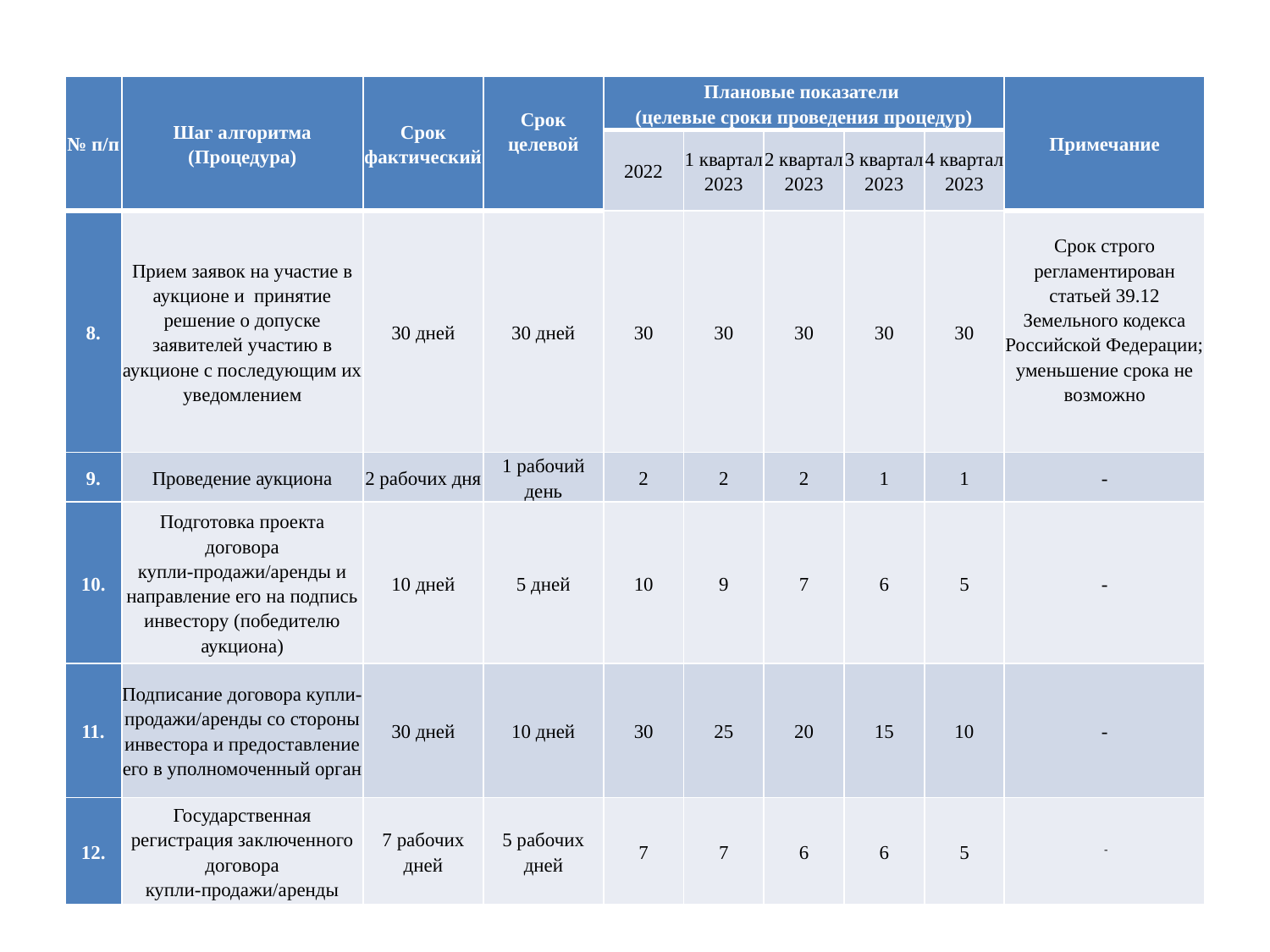

| № п/п | Шаг алгоритма (Процедура) | Срок фактический | Срок целевой | Плановые показатели (целевые сроки проведения процедур) |  |  |  |  | Примечание |
| --- | --- | --- | --- | --- | --- | --- | --- | --- | --- |
|  |  |  |  | 2022 | 1 квартал 2023 | 2 квартал 2023 | 3 квартал 2023 | 4 квартал 2023 |  |
| 8. | Прием заявок на участие в аукционе и принятие решение о допуске заявителей участию в аукционе с последующим их уведомлением | 30 дней | 30 дней | 30 | 30 | 30 | 30 | 30 | Срок строго регламентирован статьей 39.12 Земельного кодекса Российской Федерации; уменьшение срока не возможно |
| 9. | Проведение аукциона | 2 рабочих дня | 1 рабочий день | 2 | 2 | 2 | 1 | 1 | - |
| 10. | Подготовка проекта договора купли-продажи/аренды и направление его на подпись инвестору (победителю аукциона) | 10 дней | 5 дней | 10 | 9 | 7 | 6 | 5 | - |
| 11. | Подписание договора купли-продажи/аренды со стороны инвестора и предоставление его в уполномоченный орган | 30 дней | 10 дней | 30 | 25 | 20 | 15 | 10 | - |
| 12. | Государственная регистрация заключенного договора купли-продажи/аренды | 7 рабочих дней | 5 рабочих дней | 7 | 7 | 6 | 6 | 5 | - |